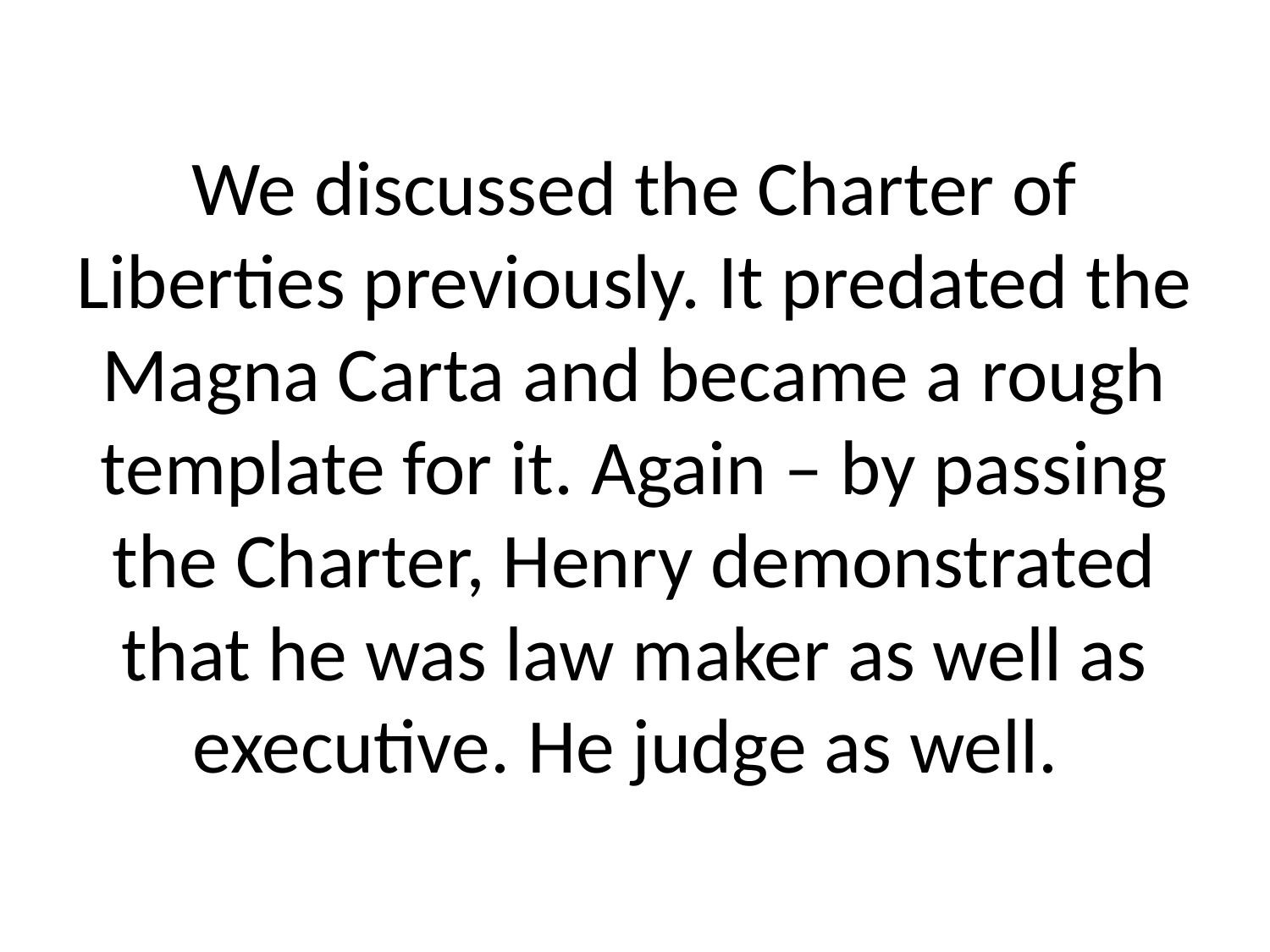

# We discussed the Charter of Liberties previously. It predated the Magna Carta and became a rough template for it. Again – by passing the Charter, Henry demonstrated that he was law maker as well as executive. He judge as well.